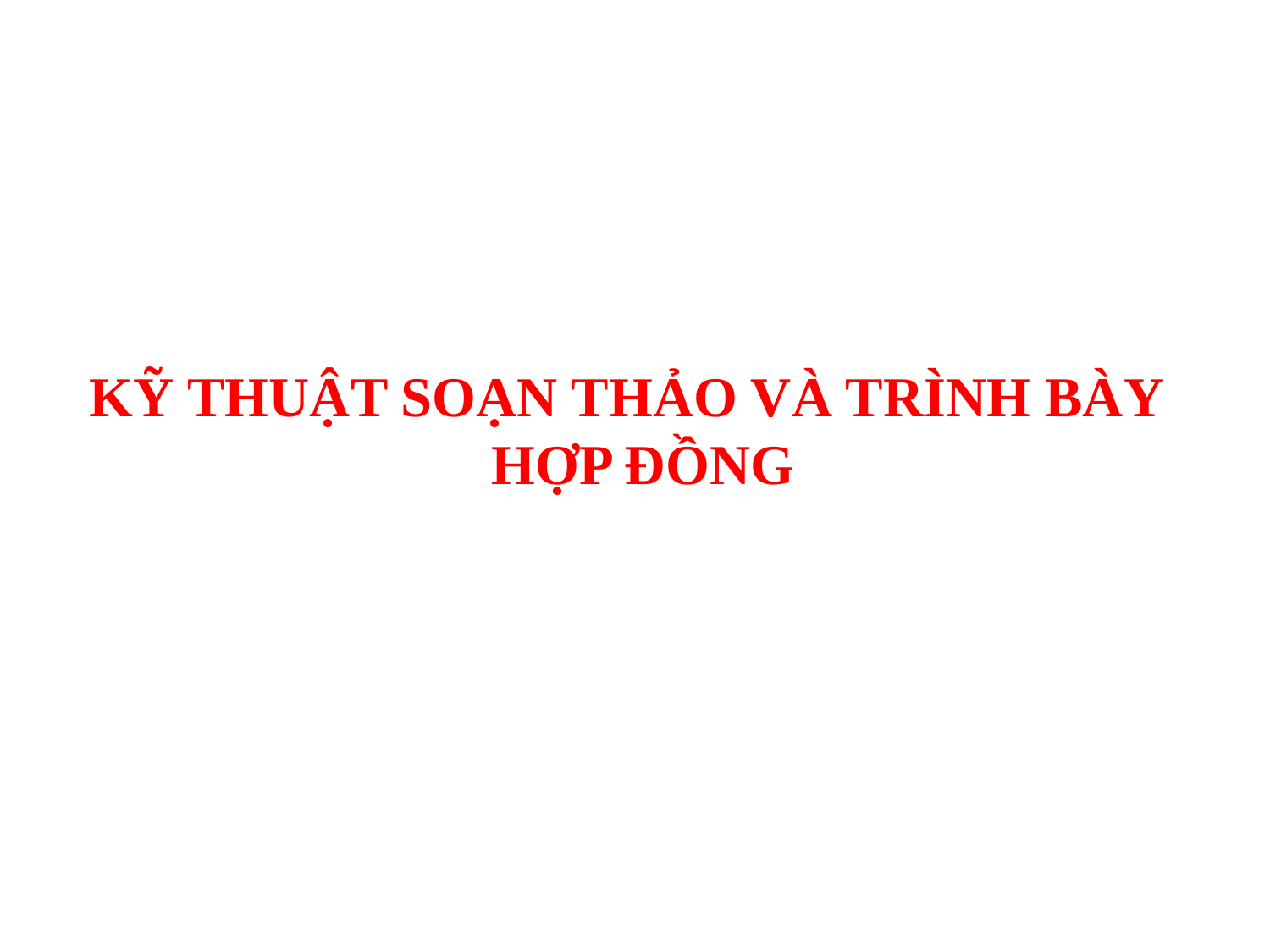

KỸ THUẬT SOẠN THẢO VÀ TRÌNH BÀY HỢP ĐỒNG